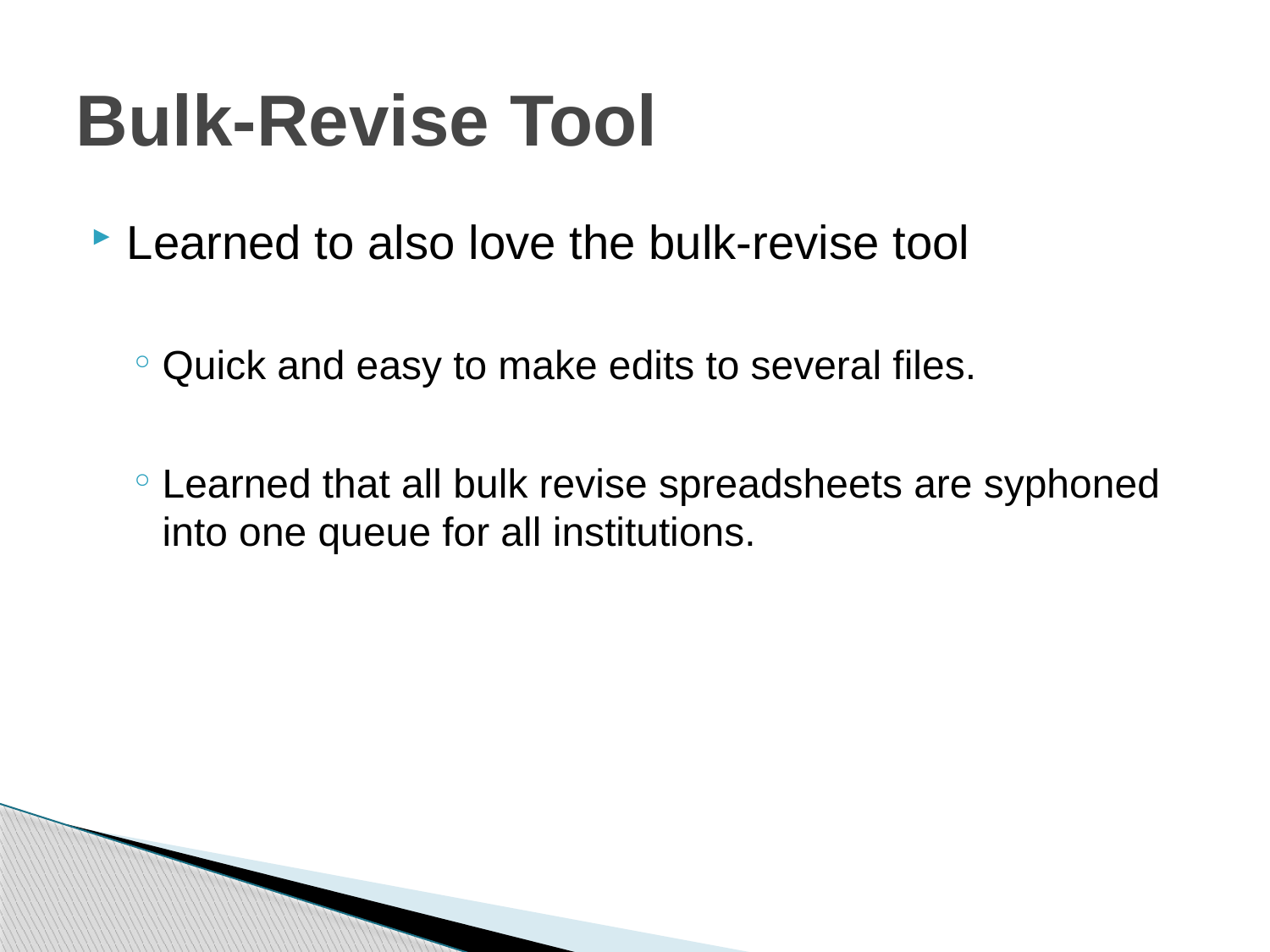

# Bulk-Revise Tool
Learned to also love the bulk-revise tool

Quick and easy to make edits to several files.

Learned that all bulk revise spreadsheets are syphoned into one queue for all institutions.